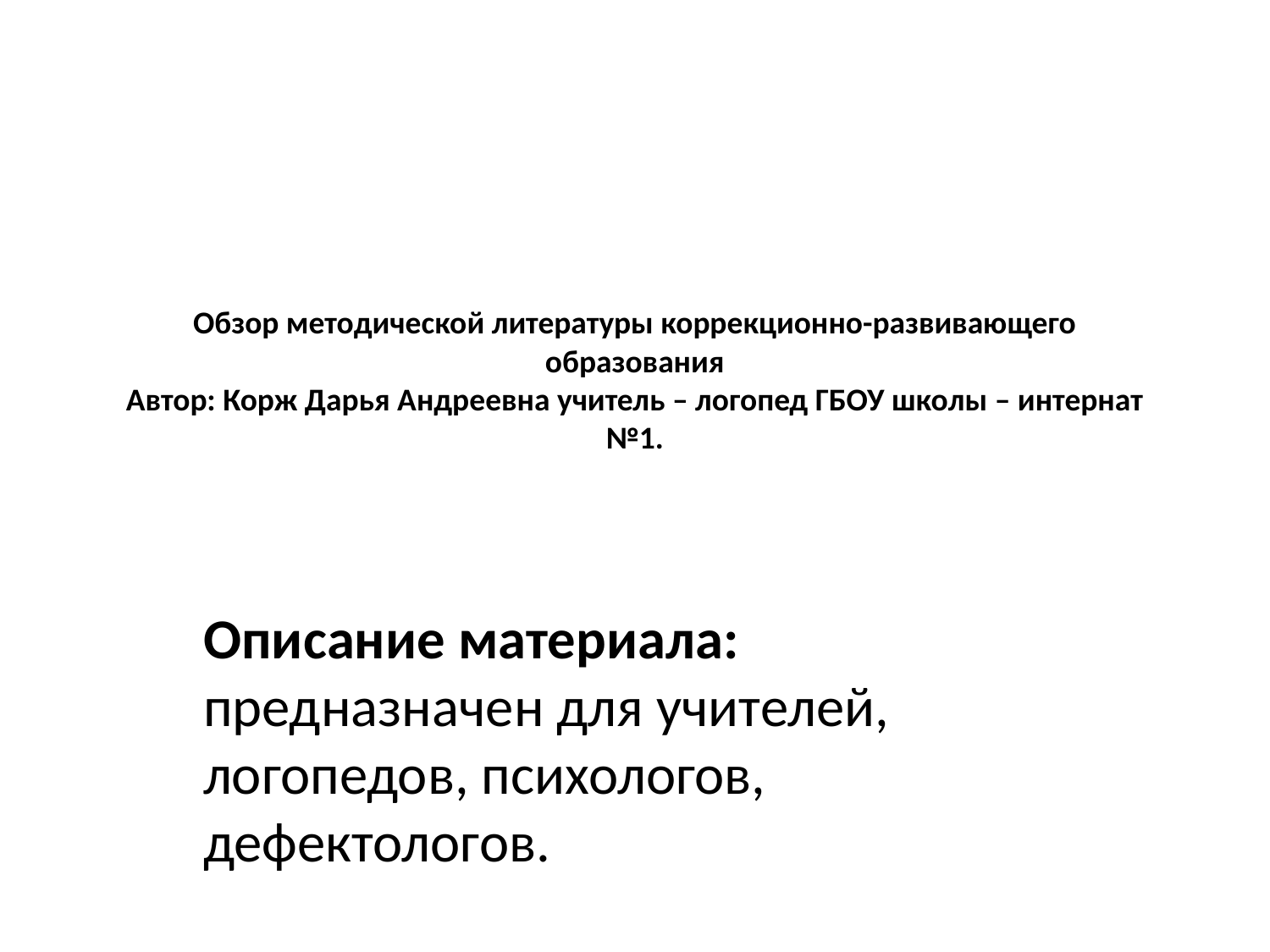

# Обзор методической литературы коррекционно-развивающего образования Автор: Корж Дарья Андреевна учитель – логопед ГБОУ школы – интернат №1.
Описание материала: предназначен для учителей, логопедов, психологов, дефектологов.